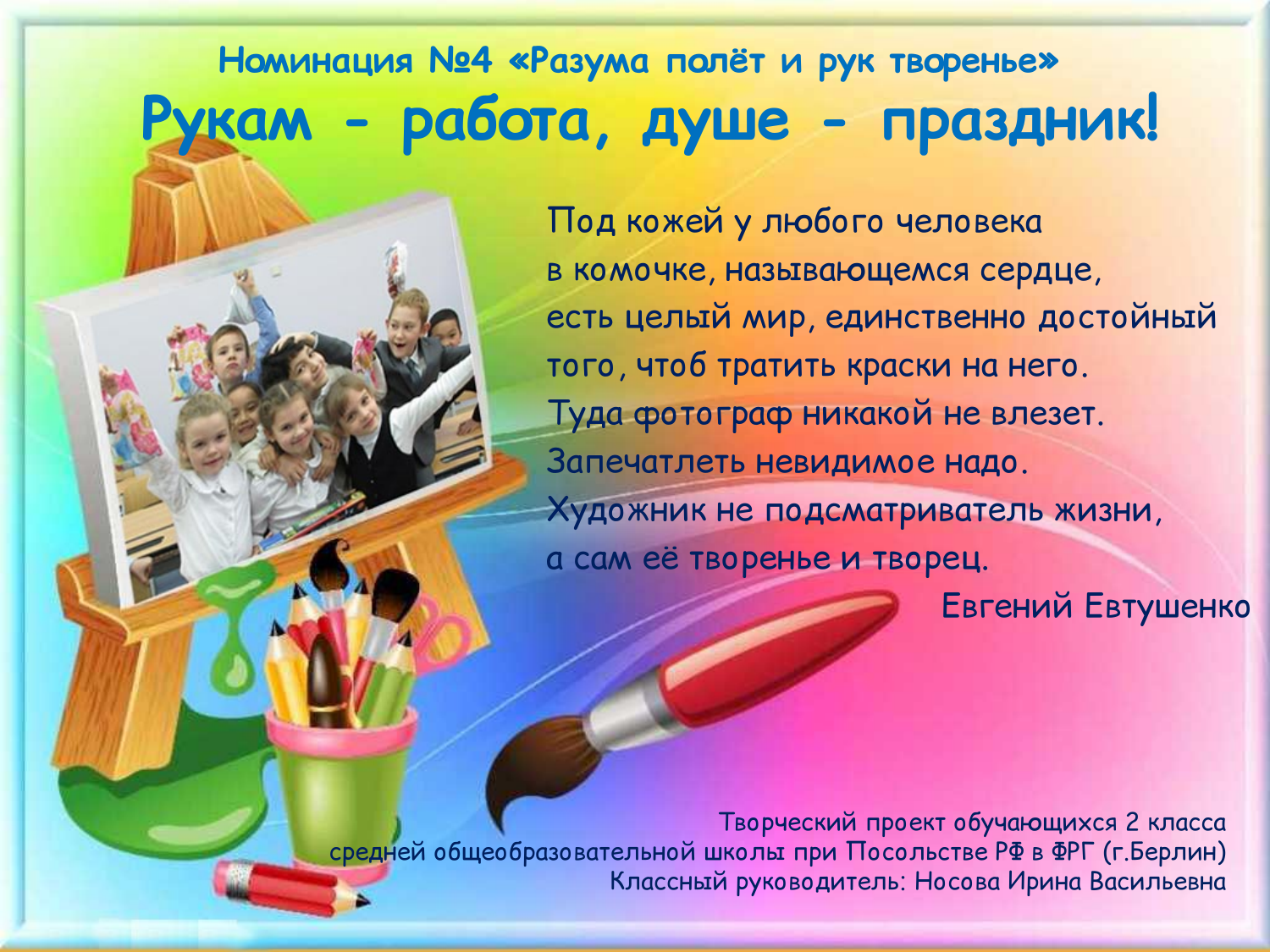

Номинация №4 «Разума полёт и рук творенье»
Рукам - работа, душе - праздник!
Под кожей у любого человека
в комочке, называющемся сердце,
есть целый мир, единственно достойный
того, чтоб тратить краски на него.
Туда фотограф никакой не влезет.
Запечатлеть невидимое надо.
Художник не подсматриватель жизни,
а сам её творенье и творец.
Евгений Евтушенко
Творческий проект обучающихся 2 класса
средней общеобразовательной школы при Посольстве РФ в ФРГ (г.Берлин)
Классный руководитель: Носова Ирина Васильевна